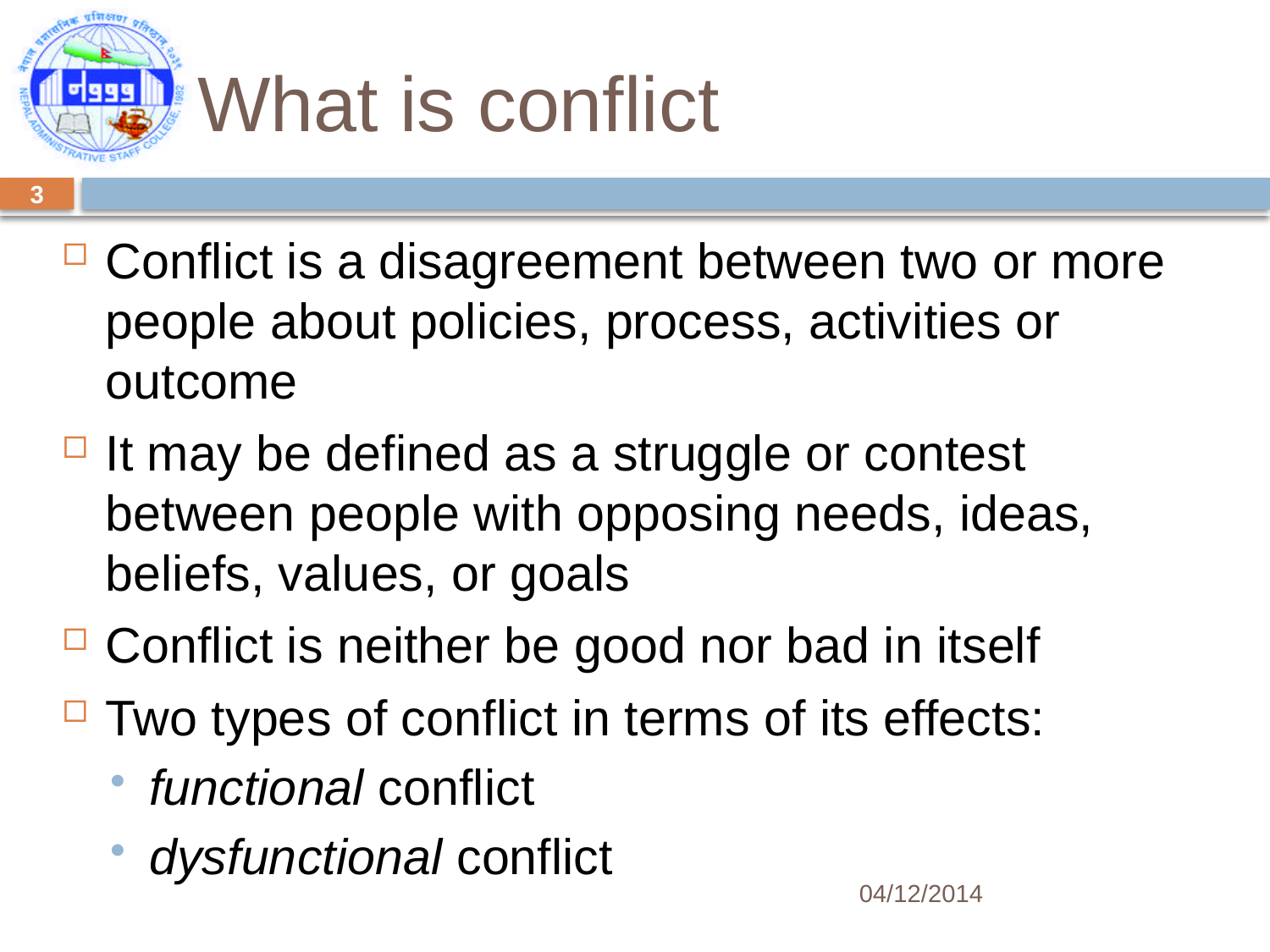

# What is conflict
3
Conflict is a disagreement between two or more people about policies, process, activities or outcome
It may be defined as a struggle or contest between people with opposing needs, ideas, beliefs, values, or goals
Conflict is neither be good nor bad in itself
Two types of conflict in terms of its effects:
functional conflict
dysfunctional conflict

04/12/2014